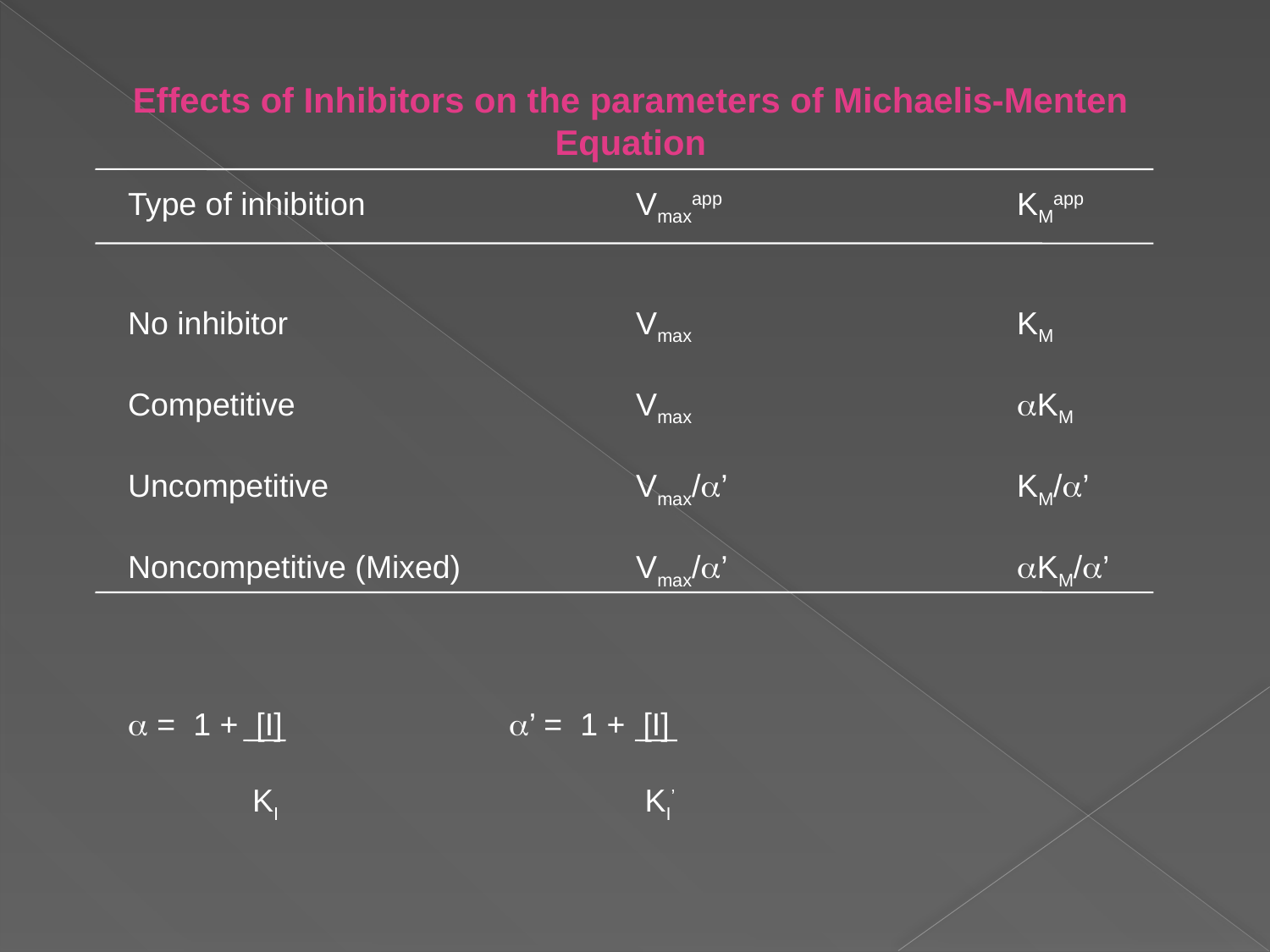

Effects of Inhibitors on the parameters of Michaelis-Menten Equation

Type of inhibition			Vmaxapp			KMapp

No inhibitor			Vmax			KM

Competitive			Vmax			αKM

Uncompetitive			Vmax/α’			KM/α’

Noncompetitive (Mixed)		Vmax/α’			αKM/α’

α =  1 +  [I]		α’ =  1 +  [I]

              KI 			 KI’